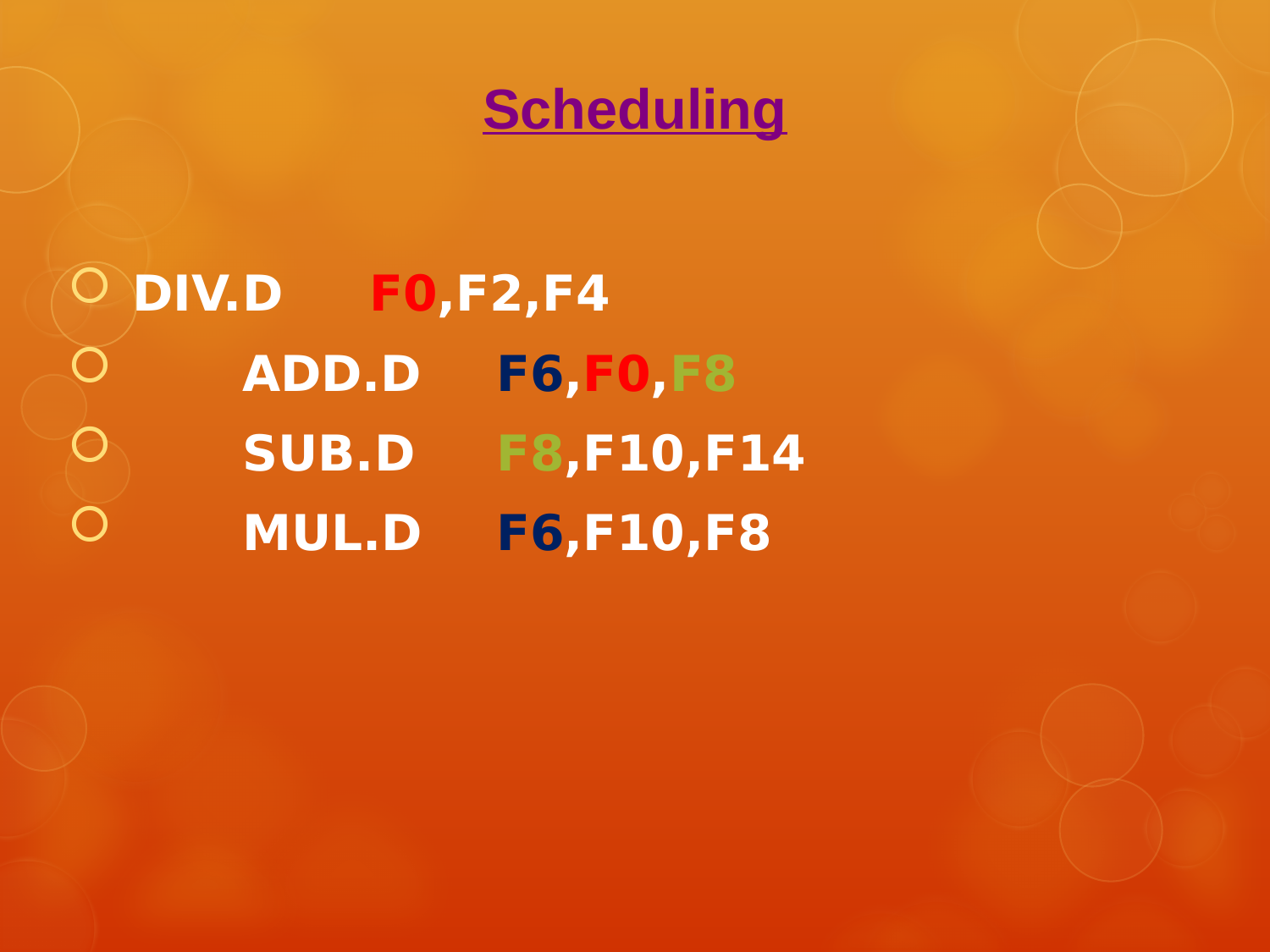

Scheduling

 DIV.D 	F0,F2,F4
	ADD.D	F6,F0,F8
	SUB.D 	F8,F10,F14
	MUL.D	F6,F10,F8